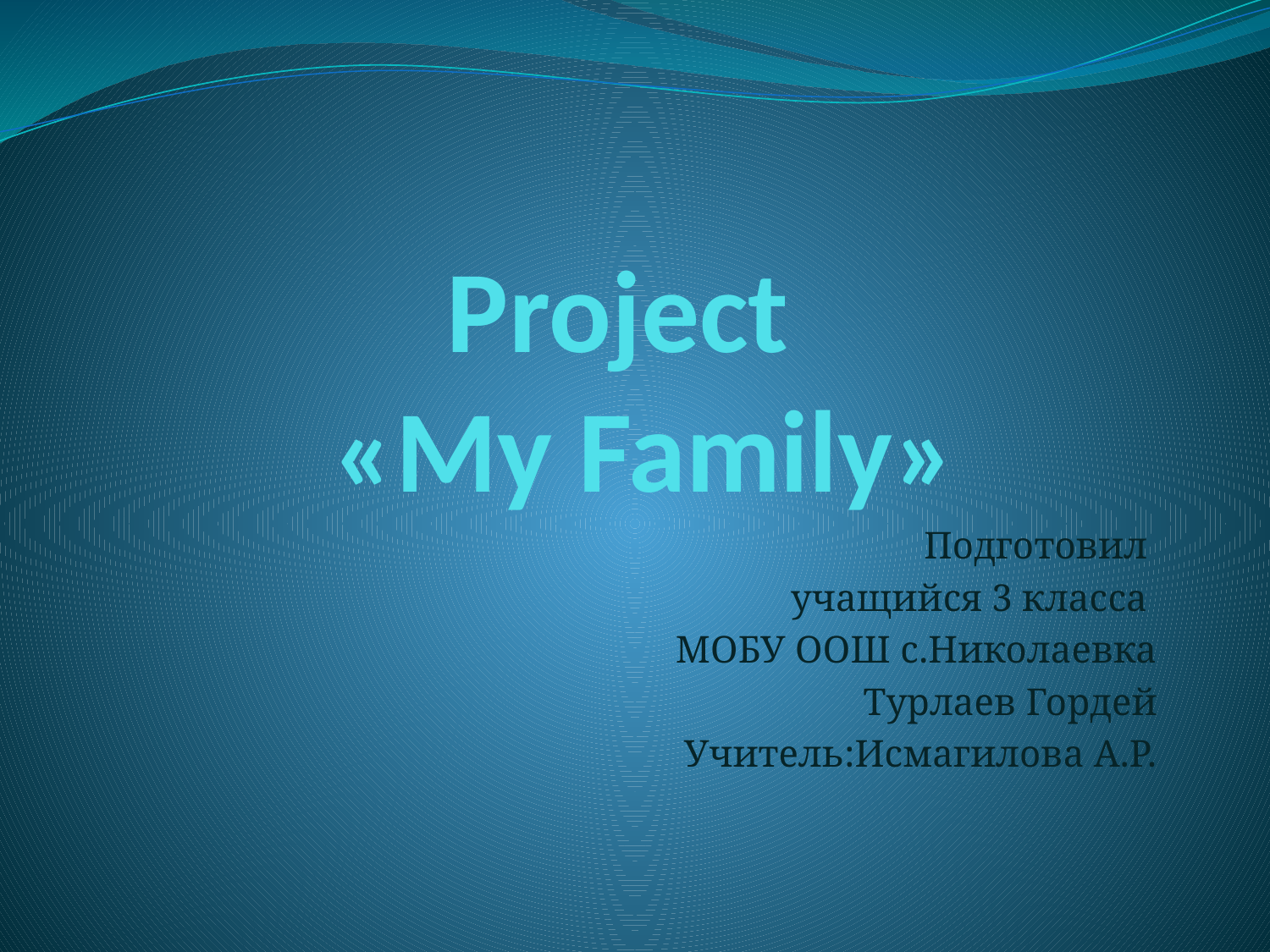

# Project «My Family»
Подготовил
учащийся 3 класса
МОБУ ООШ с.Николаевка
Турлаев Гордей
Учитель:Исмагилова А.Р.